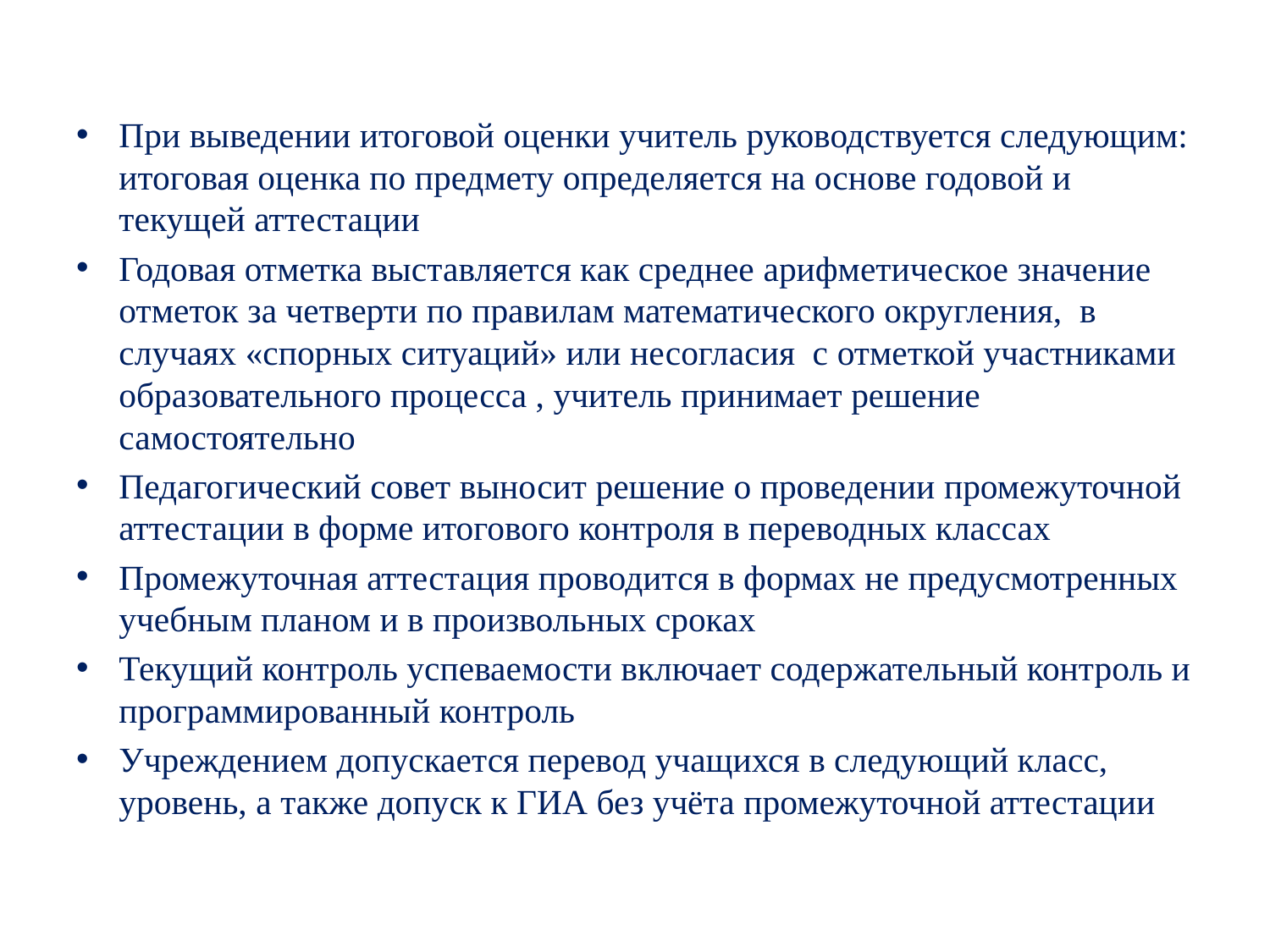

При выведении итоговой оценки учитель руководствуется следующим: итоговая оценка по предмету определяется на основе годовой и текущей аттестации
Годовая отметка выставляется как среднее арифметическое значение отметок за четверти по правилам математического округления,  в случаях «спорных ситуаций» или несогласия  с отметкой участниками образовательного процесса , учитель принимает решение самостоятельно
Педагогический совет выносит решение о проведении промежуточной аттестации в форме итогового контроля в переводных классах
Промежуточная аттестация проводится в формах не предусмотренных учебным планом и в произвольных сроках
Текущий контроль успеваемости включает содержательный контроль и программированный контроль
Учреждением допускается перевод учащихся в следующий класс, уровень, а также допуск к ГИА без учёта промежуточной аттестации